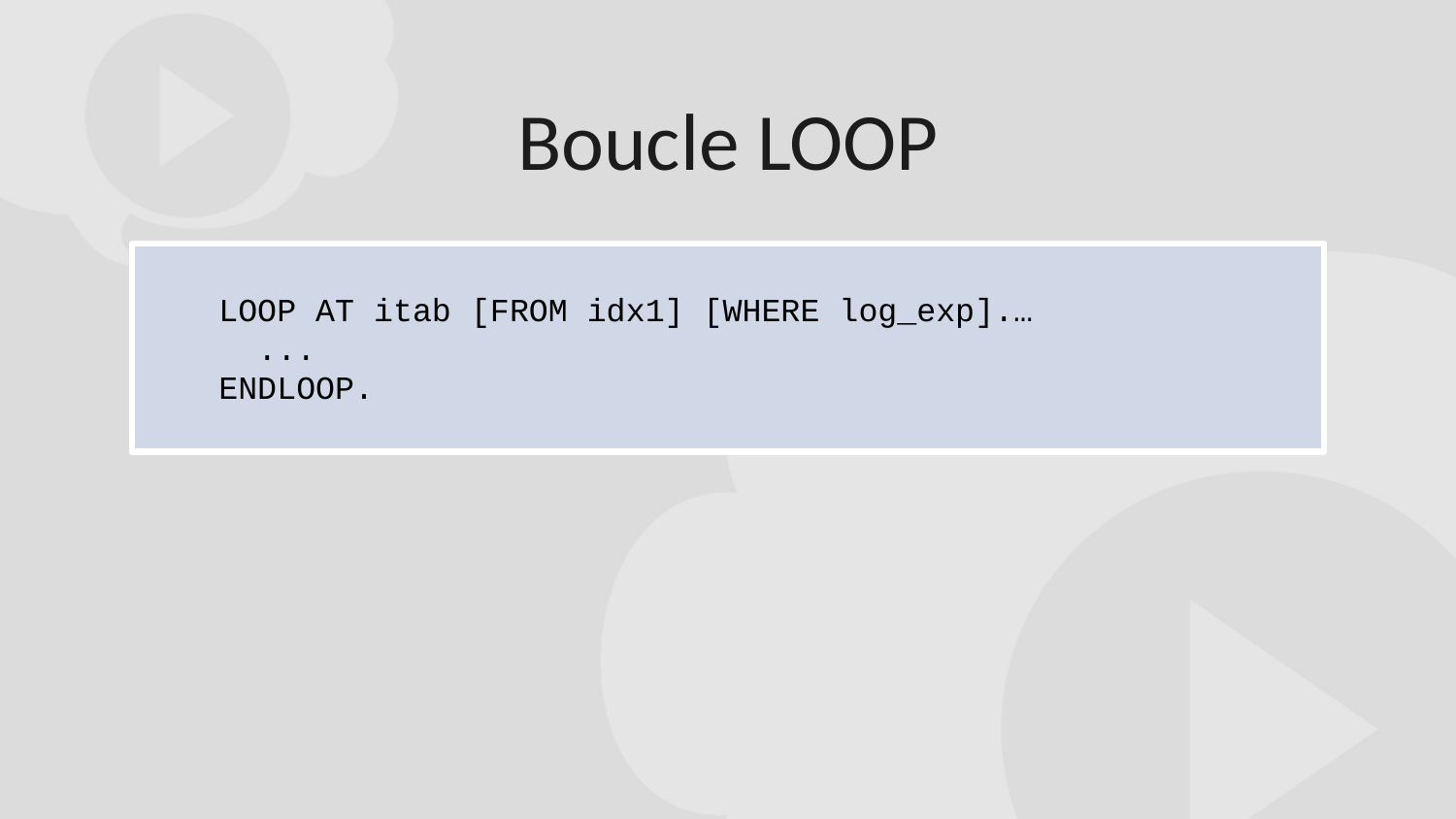

Boucle LOOP

LOOP AT itab [FROM idx1] [WHERE log_exp].…
  ...
ENDLOOP.